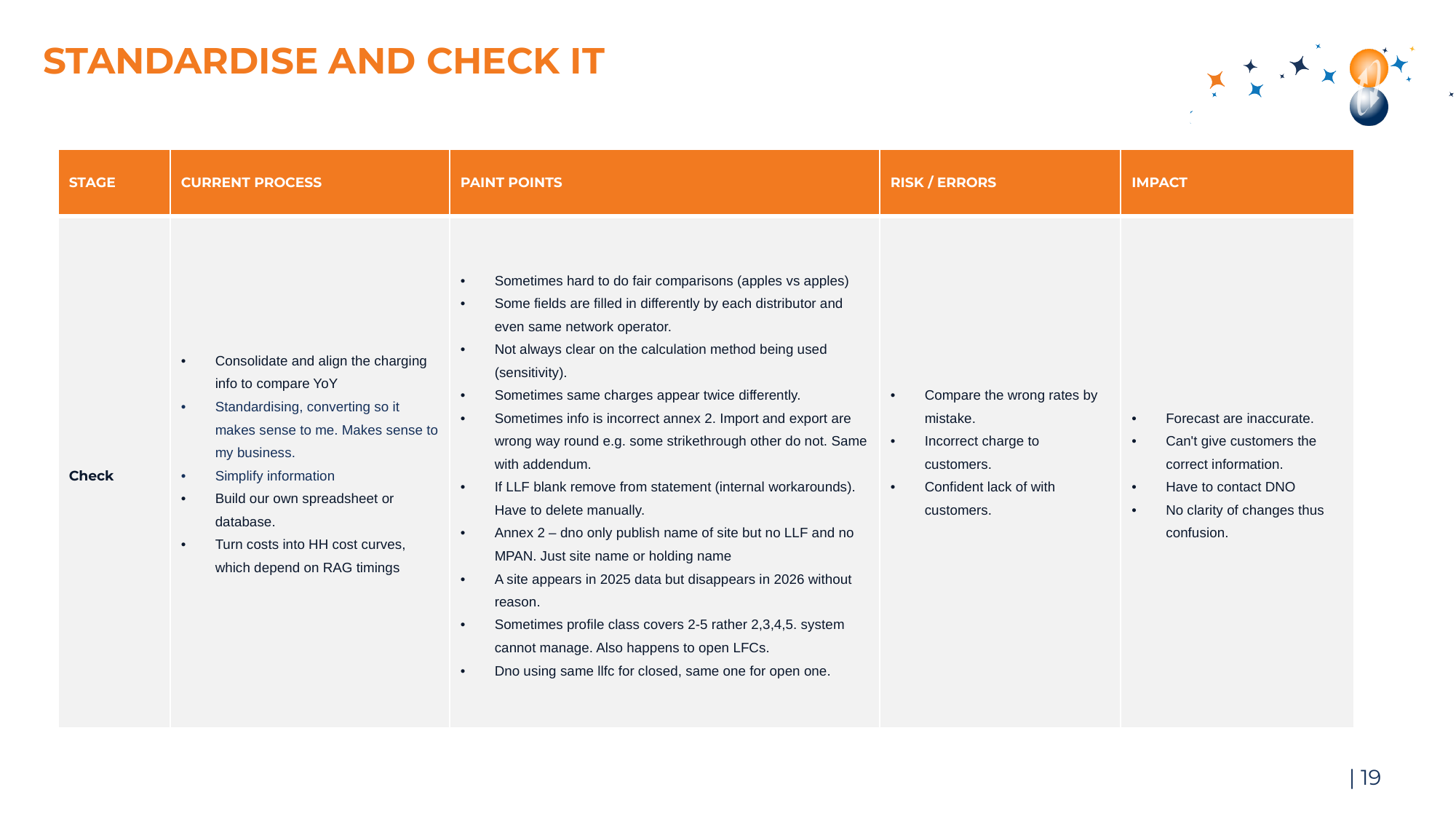

# STANDARDISE AND CHECK IT
| STAGE | CURRENT PROCESS | PAINT POINTS | RISK / ERRORS | IMPACT |
| --- | --- | --- | --- | --- |
| Check | Consolidate and align the charging info to compare YoY Standardising, converting so it makes sense to me. Makes sense to my business. Simplify information Build our own spreadsheet or database. Turn costs into HH cost curves, which depend on RAG timings | Sometimes hard to do fair comparisons (apples vs apples) Some fields are filled in differently by each distributor and even same network operator. Not always clear on the calculation method being used (sensitivity). Sometimes same charges appear twice differently. Sometimes info is incorrect annex 2. Import and export are wrong way round e.g. some strikethrough other do not. Same with addendum. If LLF blank remove from statement (internal workarounds). Have to delete manually. Annex 2 – dno only publish name of site but no LLF and no MPAN. Just site name or holding name A site appears in 2025 data but disappears in 2026 without reason. Sometimes profile class covers 2-5 rather 2,3,4,5. system cannot manage. Also happens to open LFCs. Dno using same llfc for closed, same one for open one. | Compare the wrong rates by mistake. Incorrect charge to customers. Confident lack of with customers. | Forecast are inaccurate. Can't give customers the correct information. Have to contact DNO No clarity of changes thus confusion. |